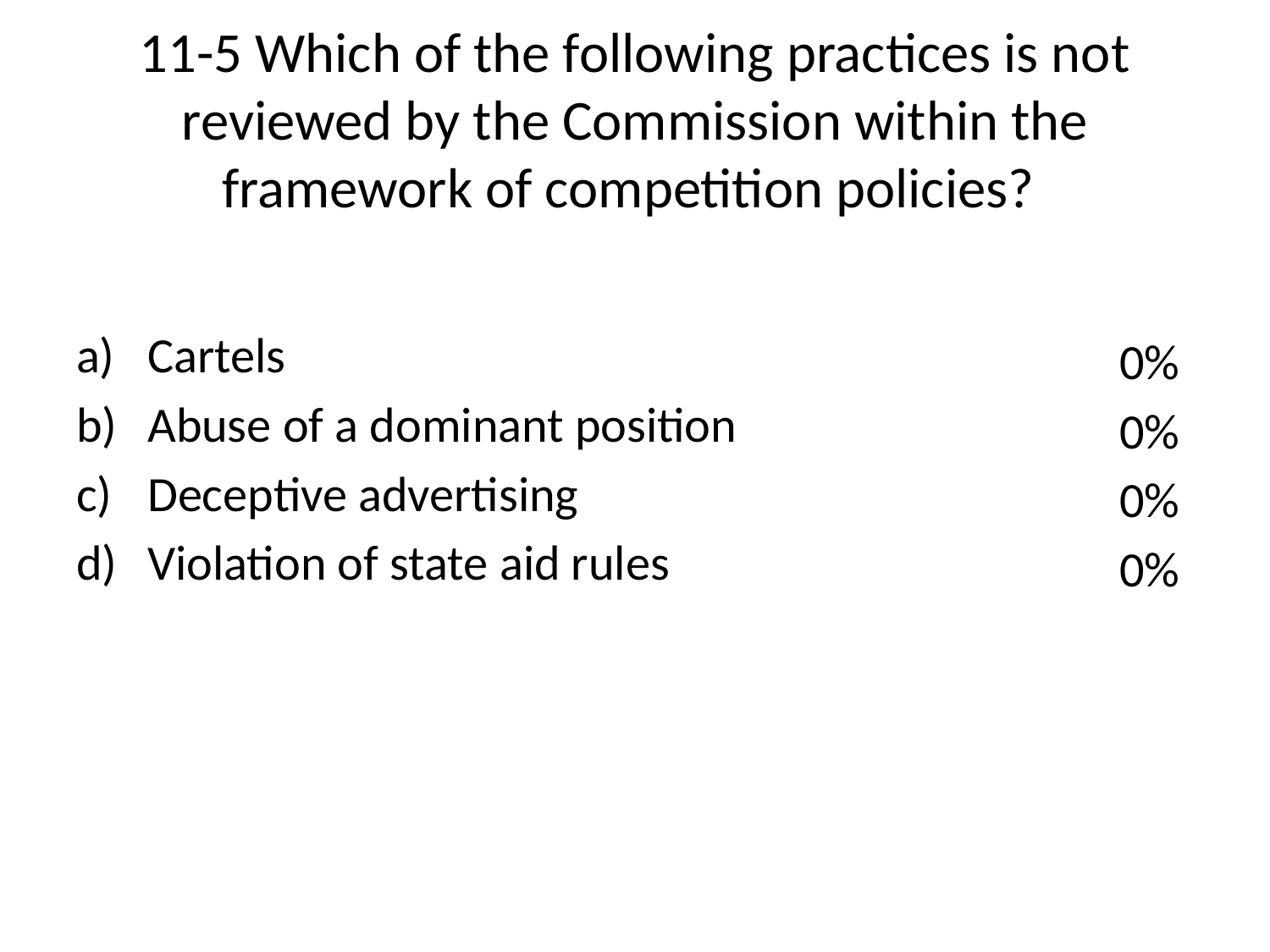

# 11-5 Which of the following practices is not reviewed by the Commission within the framework of competition policies?
Cartels
Abuse of a dominant position
Deceptive advertising
Violation of state aid rules
0%
0%
0%
0%